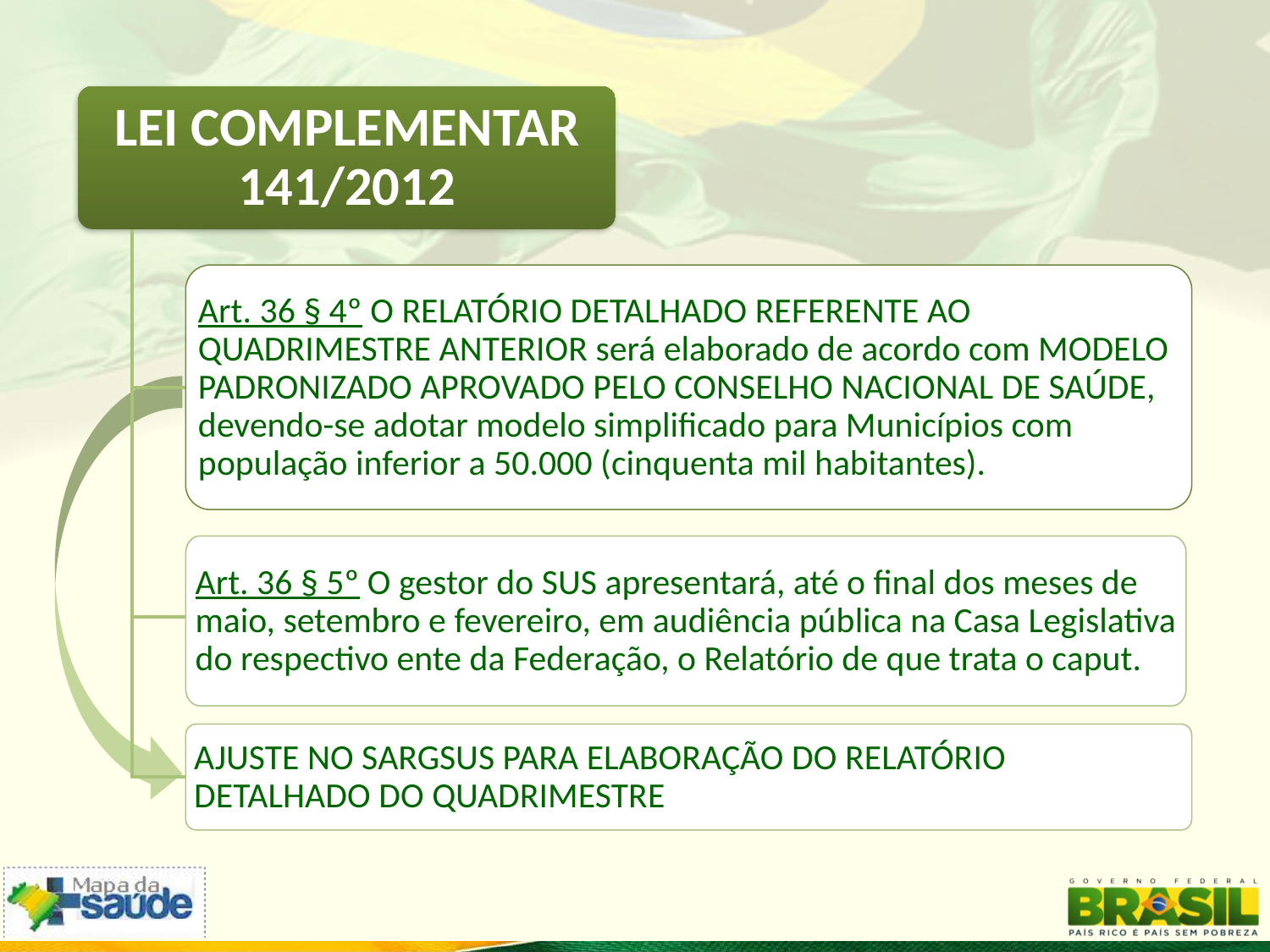

LEI COMPLEMENTAR 141/2012

Art. 36 § 4º O RELATÓRIO DETALHADO REFERENTE AO QUADRIMESTRE ANTERIOR será elaborado de acordo com MODELO PADRONIZADO APROVADO PELO CONSELHO NACIONAL DE SAÚDE, devendo-se adotar modelo simplificado para Municípios com população inferior a 50.000 (cinquenta mil habitantes).

Art. 36 § 5º O gestor do SUS apresentará, até o final dos meses de maio, setembro e fevereiro, em audiência pública na Casa Legislativa do respectivo ente da Federação, o Relatório de que trata o caput.
AJUSTE NO SARGSUS PARA ELABORAÇÃO DO RELATÓRIO DETALHADO DO QUADRIMESTRE